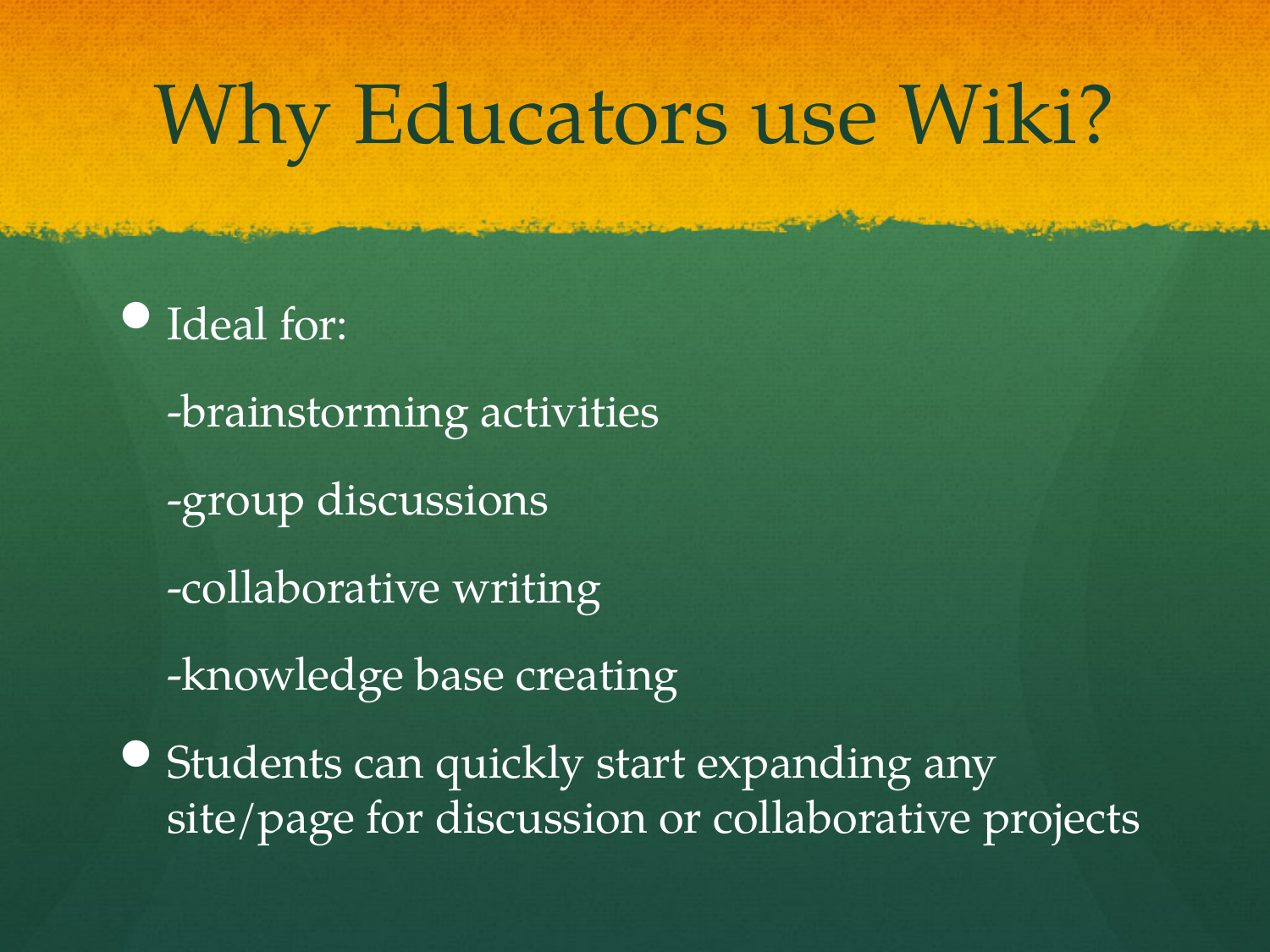

# Why Educators use Wiki?
Ideal for:
		-brainstorming activities
		-group discussions
		-collaborative writing
		-knowledge base creating
Students can quickly start expanding any site/page for discussion or collaborative projects